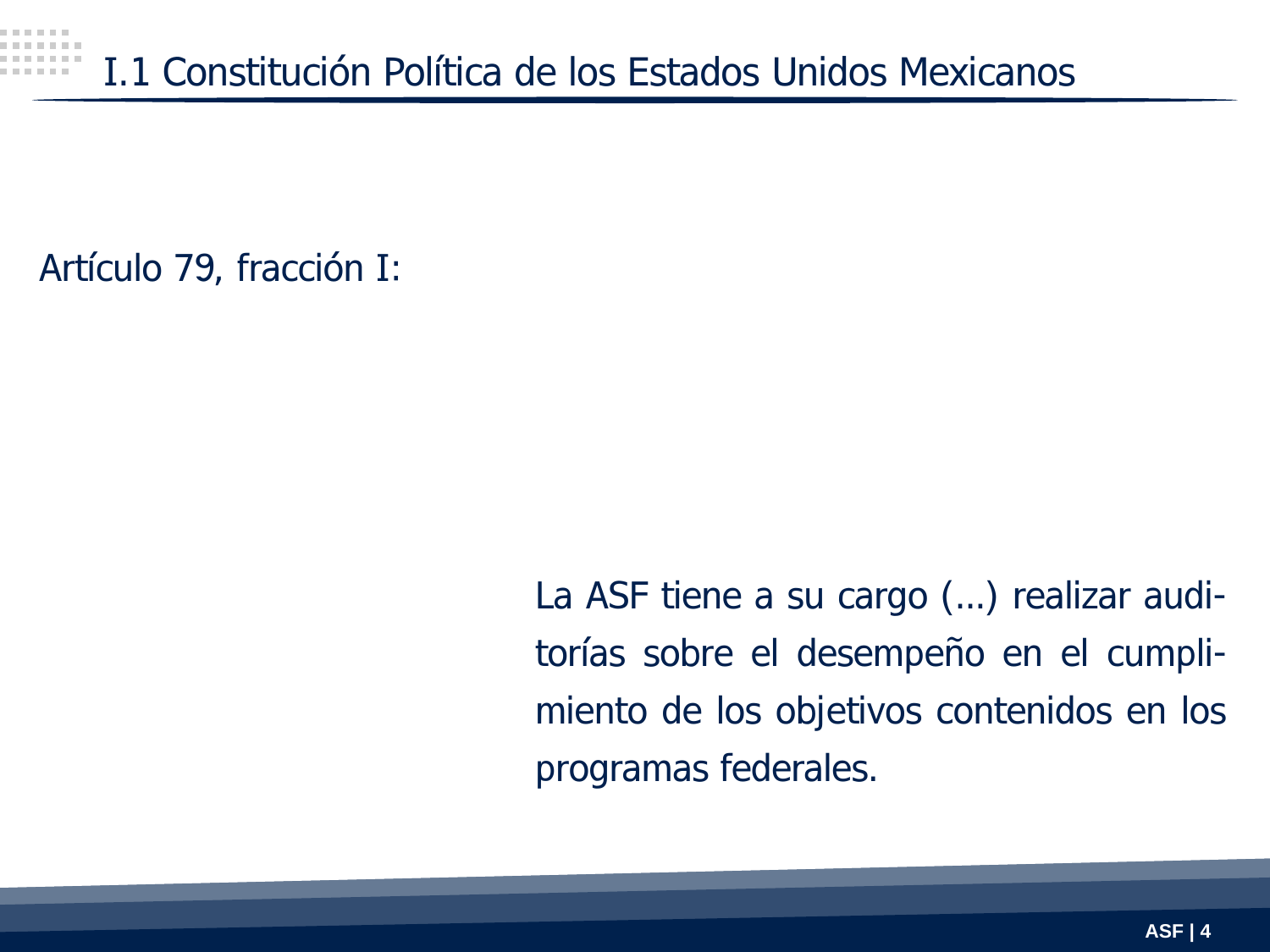

I.1 Constitución Política de los Estados Unidos Mexicanos

Artículo 79, fracción I:
La ASF tiene a su cargo (…) realizar audi-torías sobre el desempeño en el cumpli-miento de los objetivos contenidos en los programas federales.

ASF | 4